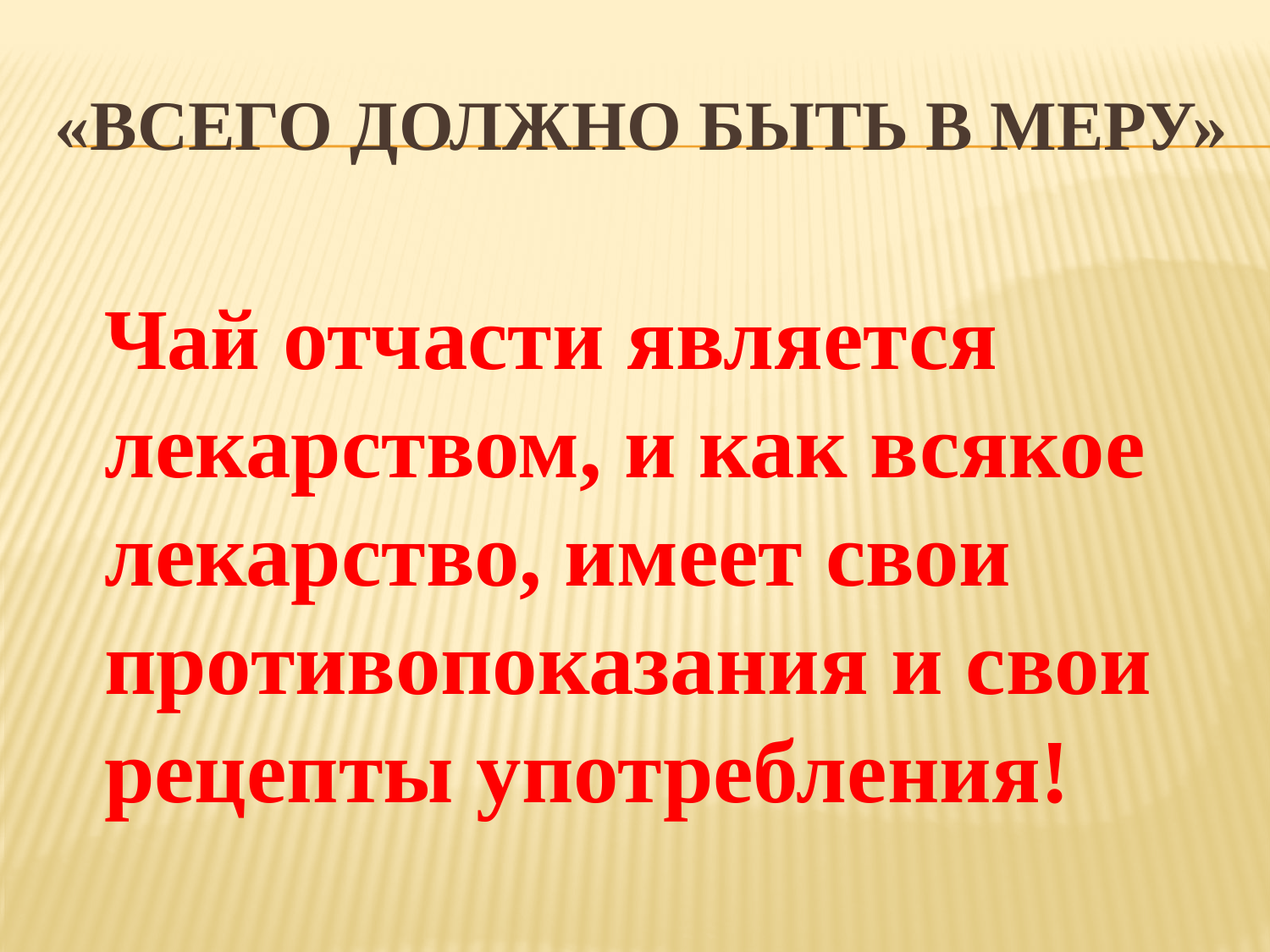

# «Всего должно быть в меру»

	Чай отчасти является лекарством, и как всякое лекарство, имеет свои противопоказания и свои рецепты употребления!